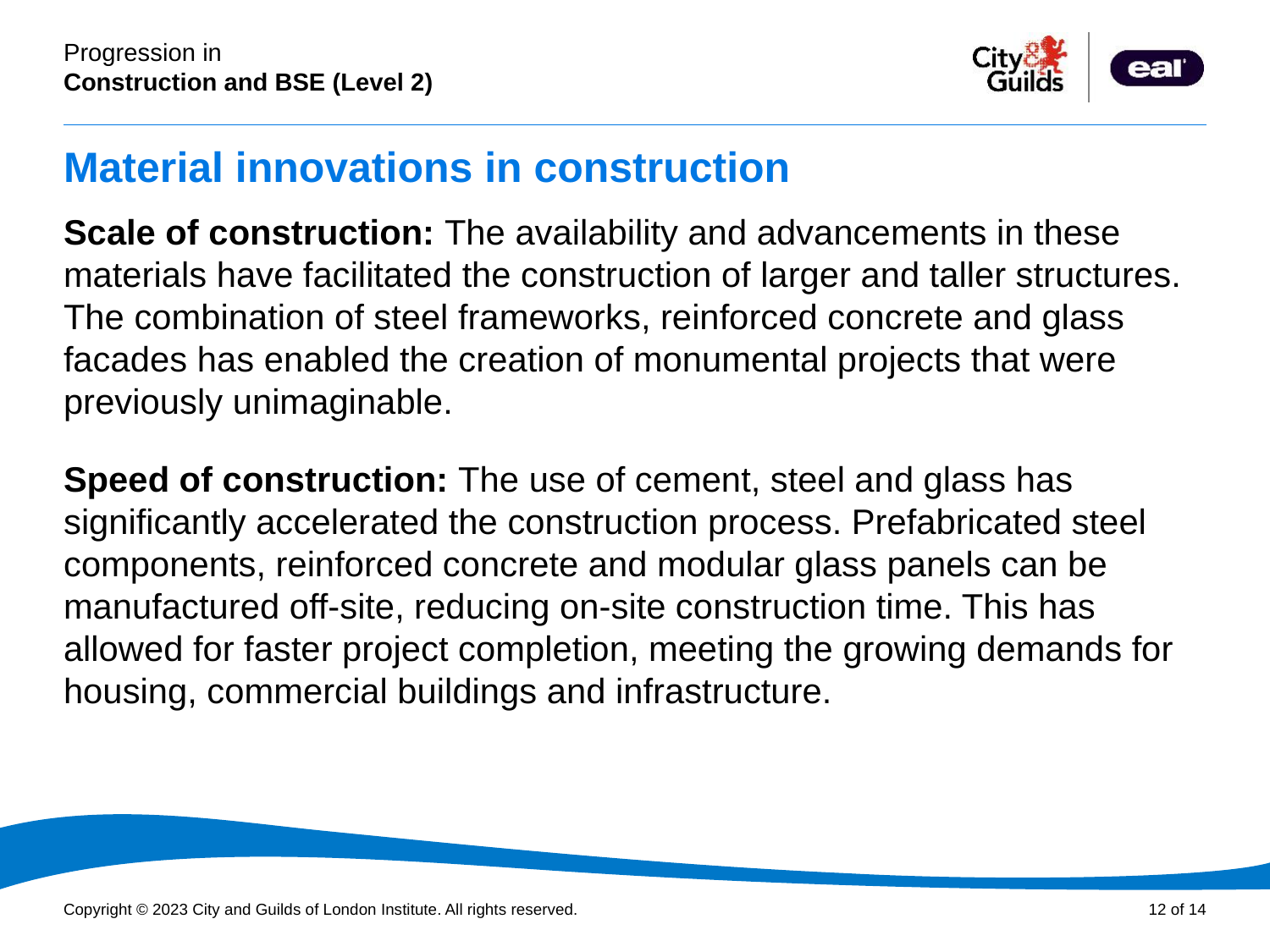

# Material innovations in construction
Scale of construction: The availability and advancements in these materials have facilitated the construction of larger and taller structures. The combination of steel frameworks, reinforced concrete and glass facades has enabled the creation of monumental projects that were previously unimaginable.
Speed of construction: The use of cement, steel and glass has significantly accelerated the construction process. Prefabricated steel components, reinforced concrete and modular glass panels can be manufactured off-site, reducing on-site construction time. This has allowed for faster project completion, meeting the growing demands for housing, commercial buildings and infrastructure.